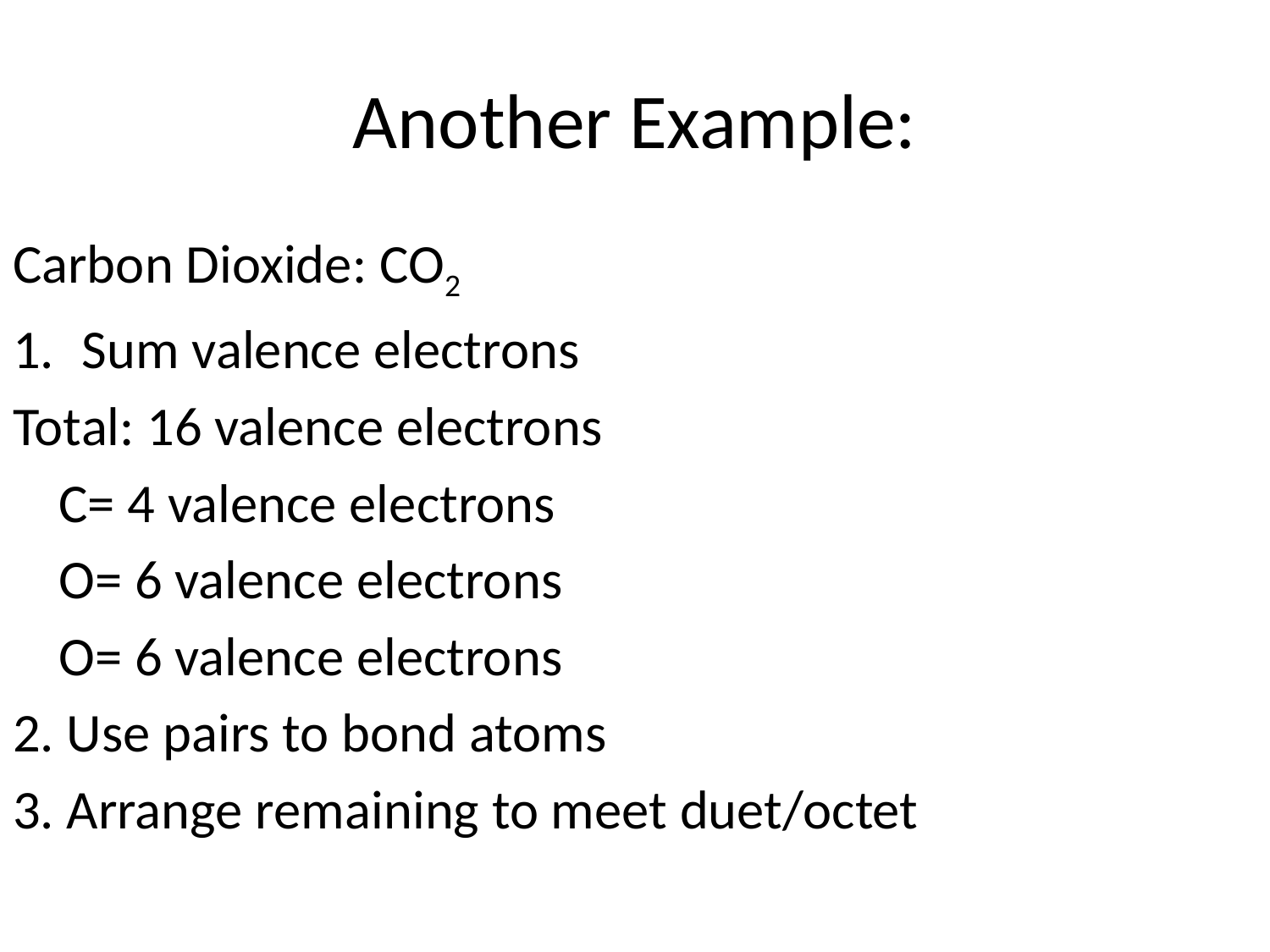

# Another Example:
Carbon Dioxide: CO2
Sum valence electrons
Total: 16 valence electrons
	C= 4 valence electrons
	O= 6 valence electrons
	O= 6 valence electrons
2. Use pairs to bond atoms
3. Arrange remaining to meet duet/octet